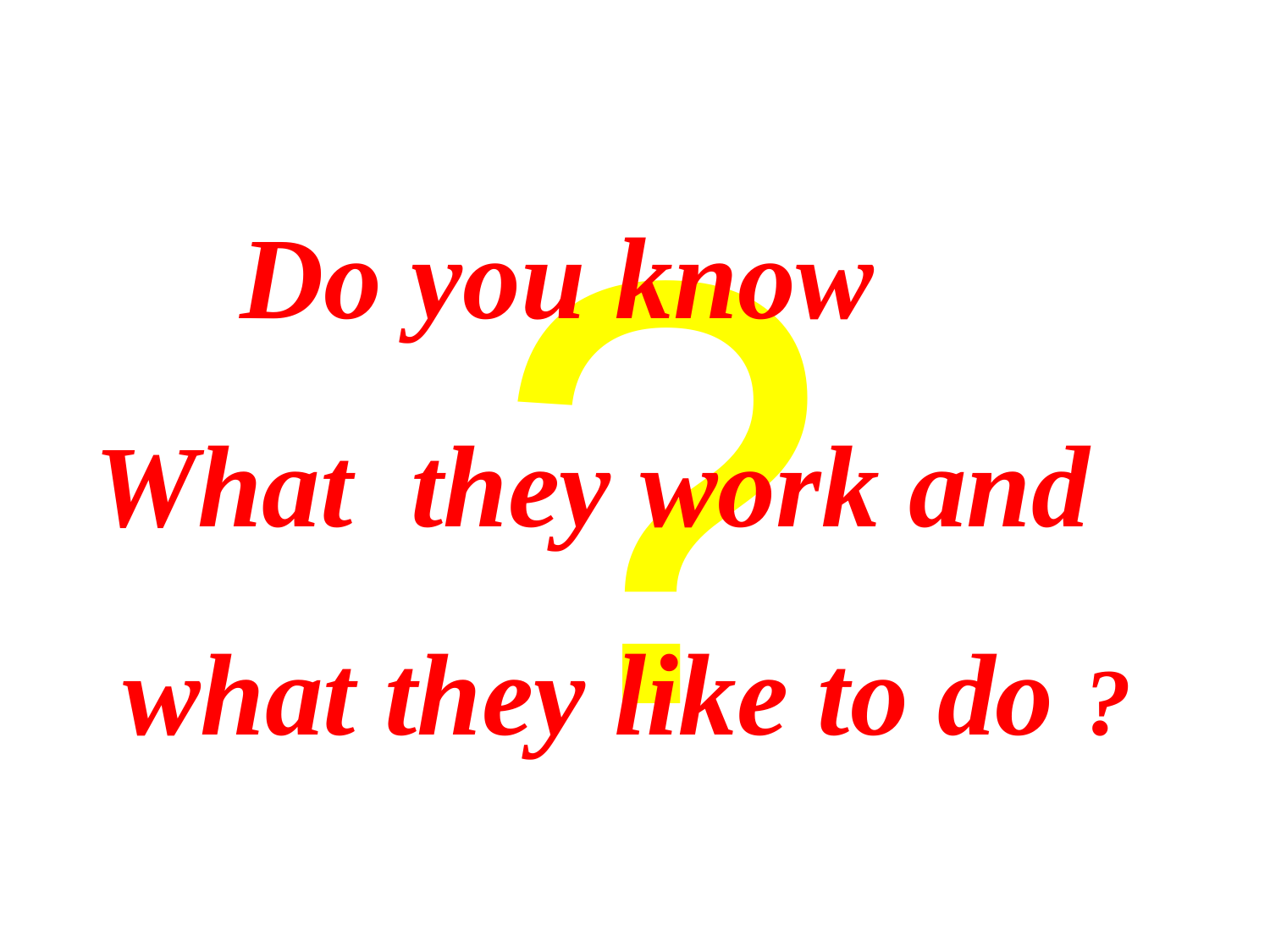

?
            Do you know
   What  they work and
    what they like to do ?